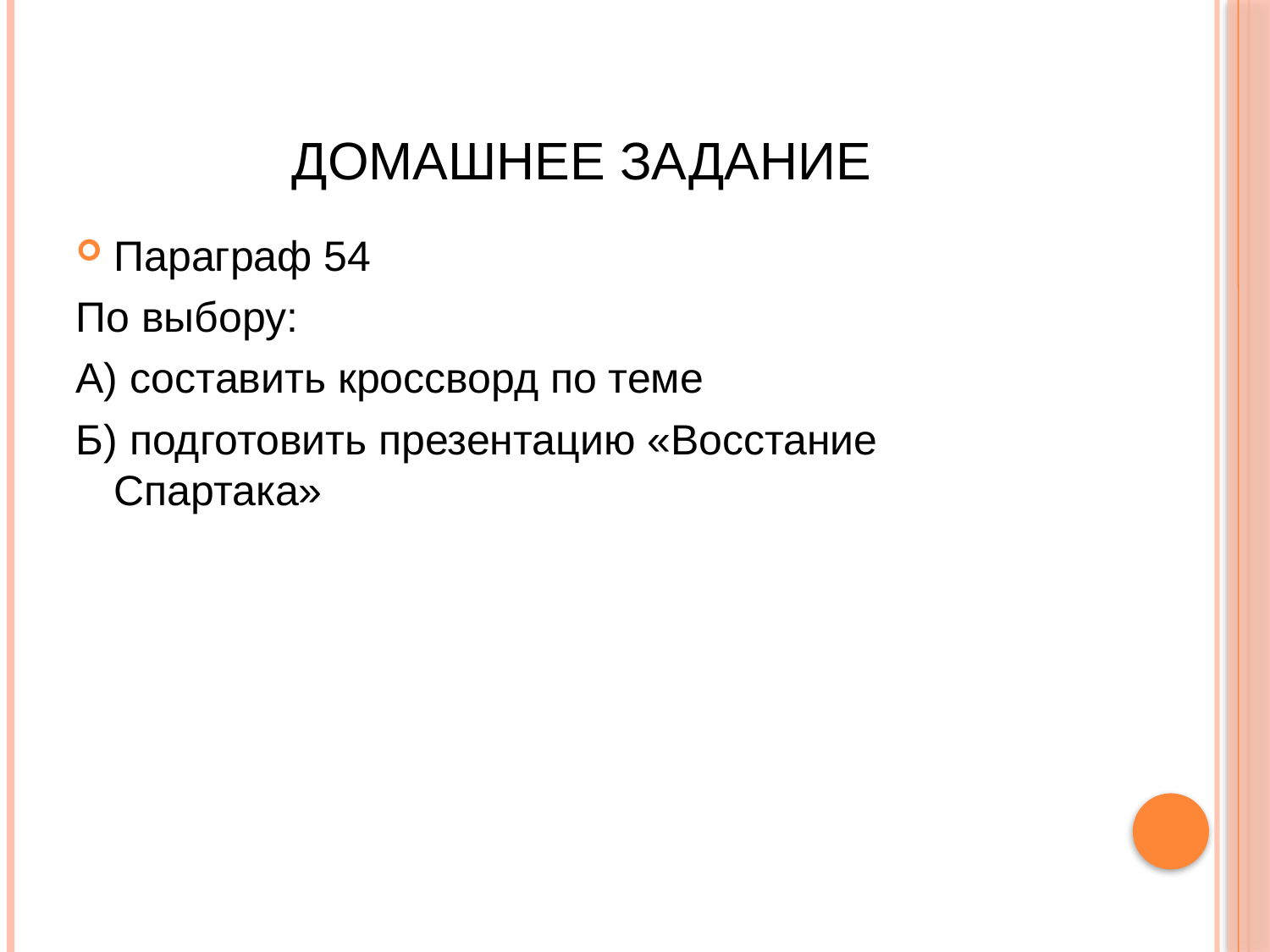

# Домашнее задание
Параграф 54
По выбору:
А) составить кроссворд по теме
Б) подготовить презентацию «Восстание Спартака»